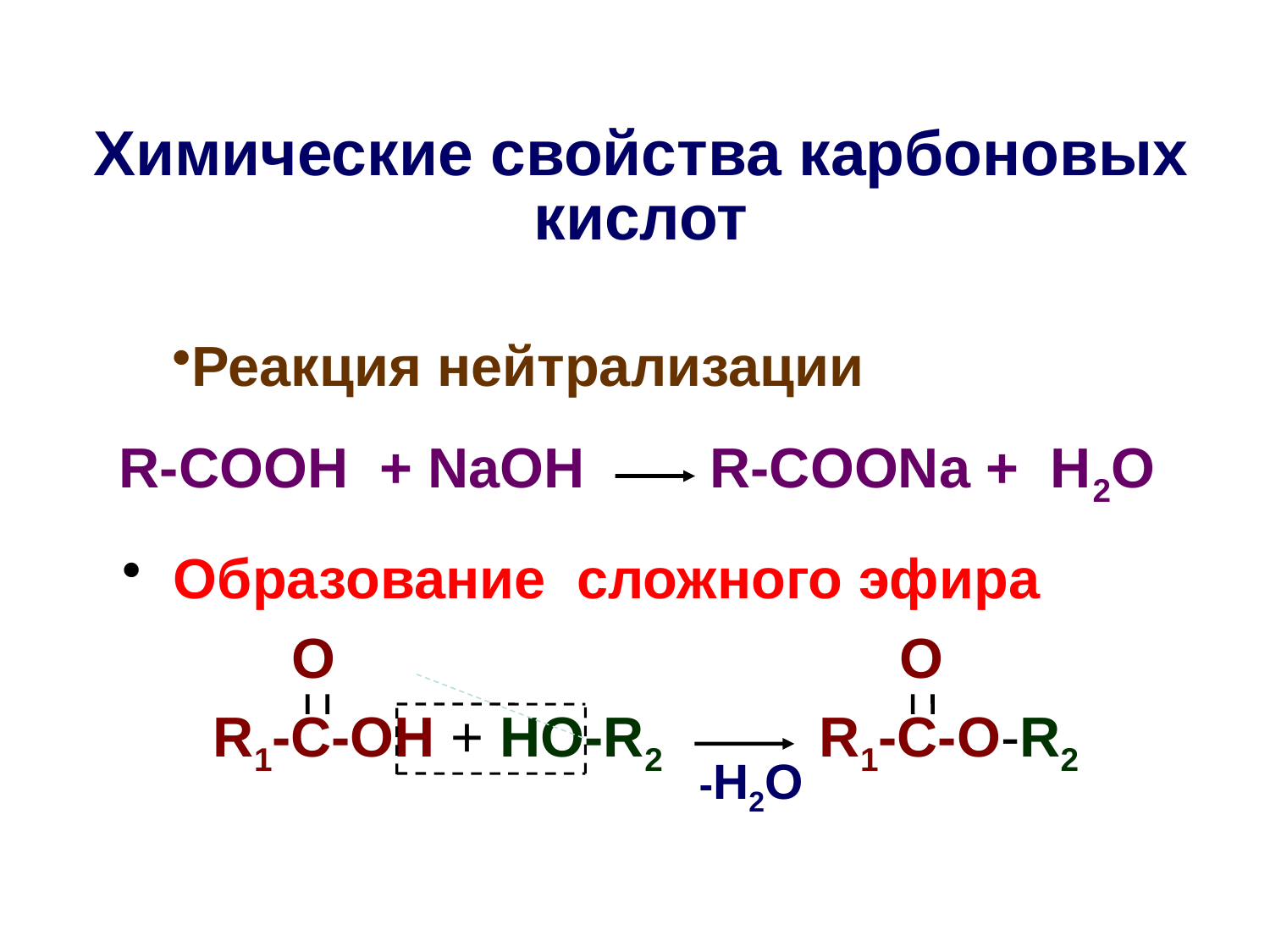

# Химические свойства карбоновых киcлот
Реакция нейтрализации
   R-COOH  + NaOH        R-COONa +  H2O
  Образование  сложного эфира
              O                                    O
         R1-C-OH + HO-R2          R1-C-O-R2

 -H2O